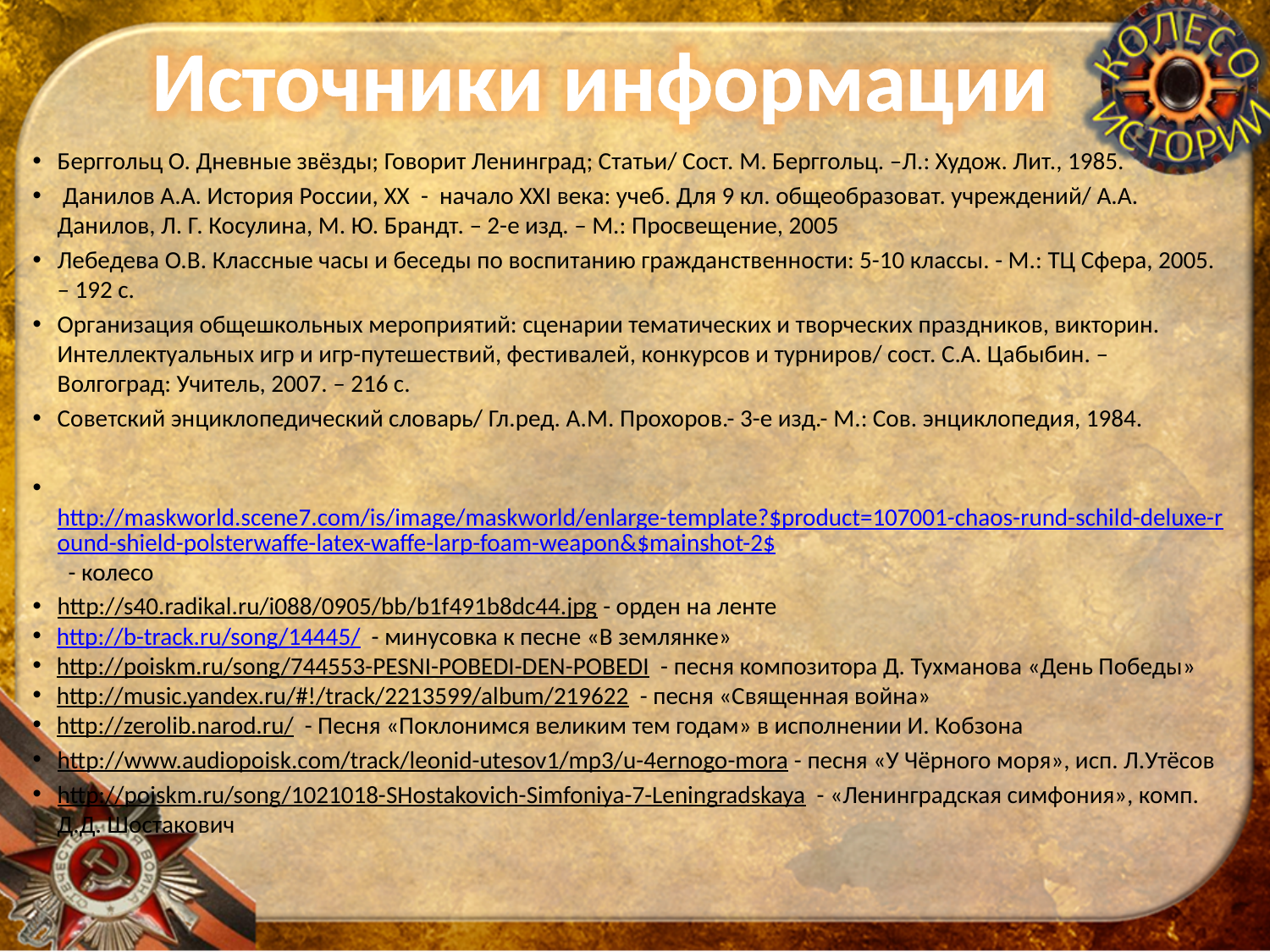

Источники информации
Берггольц О. Дневные звёзды; Говорит Ленинград; Статьи/ Сост. М. Берггольц. –Л.: Худож. Лит., 1985.
 Данилов А.А. История России, XX  -  начало XXI века: учеб. Для 9 кл. общеобразоват. учреждений/ А.А. Данилов, Л. Г. Косулина, М. Ю. Брандт. – 2-е изд. – М.: Просвещение, 2005
Лебедева О.В. Классные часы и беседы по воспитанию гражданственности: 5-10 классы. - М.: ТЦ Сфера, 2005. – 192 с.
Организация общешкольных мероприятий: сценарии тематических и творческих праздников, викторин. Интеллектуальных игр и игр-путешествий, фестивалей, конкурсов и турниров/ сост. С.А. Цабыбин. – Волгоград: Учитель, 2007. – 216 с.
Советский энциклопедический словарь/ Гл.ред. А.М. Прохоров.- 3-е изд.- М.: Сов. энциклопедия, 1984.

 http://maskworld.scene7.com/is/image/maskworld/enlarge-template?$product=107001-chaos-rund-schild-deluxe-round-shield-polsterwaffe-latex-waffe-larp-foam-weapon&$mainshot-2$  - колесо
http://s40.radikal.ru/i088/0905/bb/b1f491b8dc44.jpg - орден на ленте
http://b-track.ru/song/14445/  - минусовка к песне «В землянке»
http://poiskm.ru/song/744553-PESNI-POBEDI-DEN-POBEDI  - песня композитора Д. Тухманова «День Победы»
http://music.yandex.ru/#!/track/2213599/album/219622  - песня «Священная война»
http://zerolib.narod.ru/  - Песня «Поклонимся великим тем годам» в исполнении И. Кобзона
http://www.audiopoisk.com/track/leonid-utesov1/mp3/u-4ernogo-mora - песня «У Чёрного моря», исп. Л.Утёсов
http://poiskm.ru/song/1021018-SHostakovich-Simfoniya-7-Leningradskaya  - «Ленинградская симфония», комп. Д.Д. Шостакович